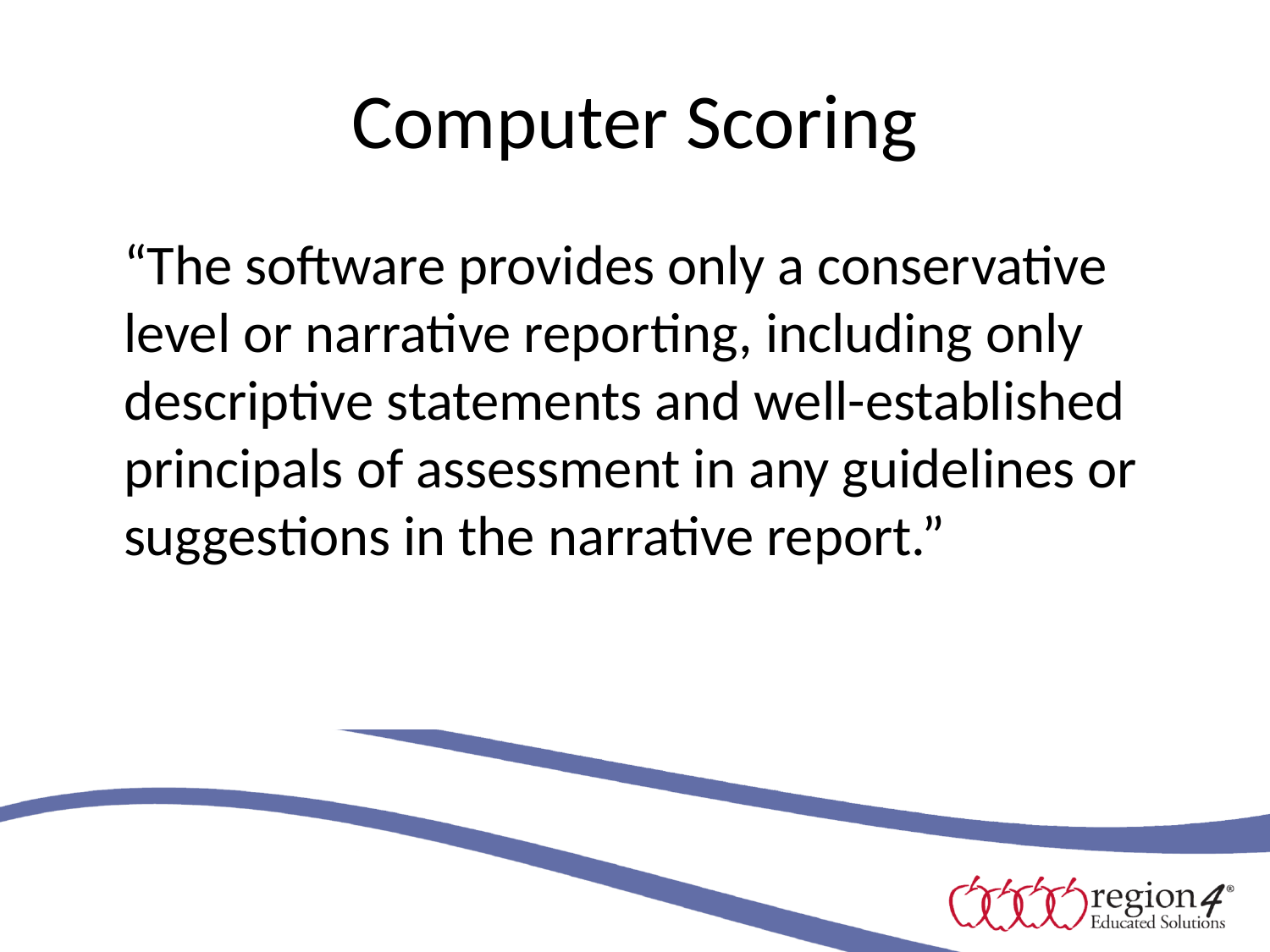

# Computer Scoring
	“The software provides only a conservative level or narrative reporting, including only descriptive statements and well-established principals of assessment in any guidelines or suggestions in the narrative report.”